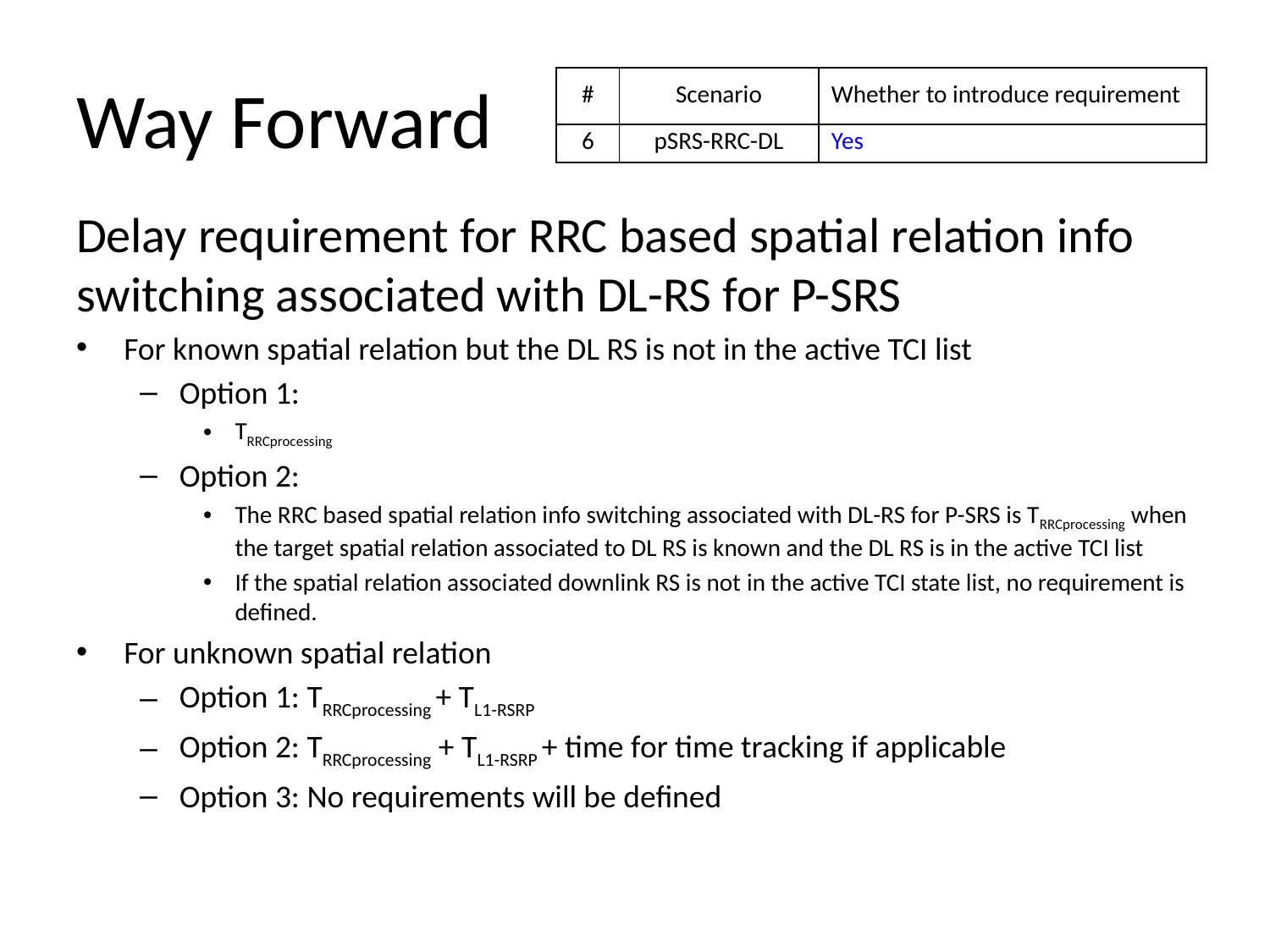

# Way Forward
| # | Scenario | Whether to introduce requirement |
| --- | --- | --- |
| 6 | pSRS-RRC-DL | Yes |
Delay requirement for RRC based spatial relation info switching associated with DL-RS for P-SRS
For known spatial relation but the DL RS is not in the active TCI list
Option 1:
TRRCprocessing
Option 2:
The RRC based spatial relation info switching associated with DL-RS for P-SRS is TRRCprocessing when the target spatial relation associated to DL RS is known and the DL RS is in the active TCI list
If the spatial relation associated downlink RS is not in the active TCI state list, no requirement is defined.
For unknown spatial relation
Option 1: TRRCprocessing + TL1-RSRP
Option 2: TRRCprocessing + TL1-RSRP + time for time tracking if applicable
Option 3: No requirements will be defined